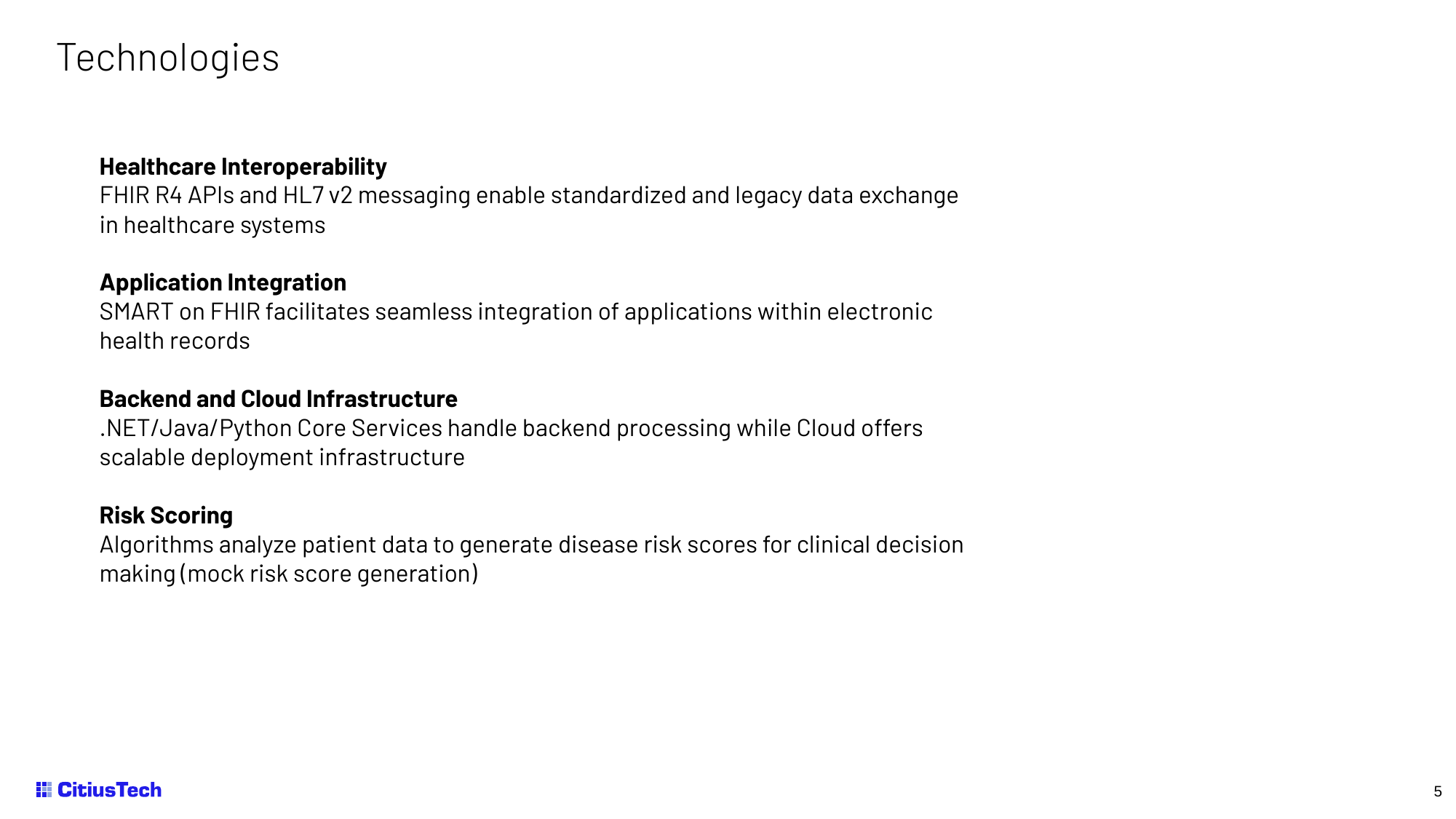

# Technologies
Healthcare Interoperability​
FHIR R4 APIs and HL7 v2 messaging enable standardized and legacy data exchange in healthcare systems

Application Integration​
SMART on FHIR facilitates seamless integration of applications within electronic health records

Backend and Cloud Infrastructure​
.NET/Java/Python Core Services handle backend processing while Cloud offers scalable deployment infrastructure

Risk Scoring​
Algorithms analyze patient data to generate disease risk scores for clinical decision making (mock risk score generation)